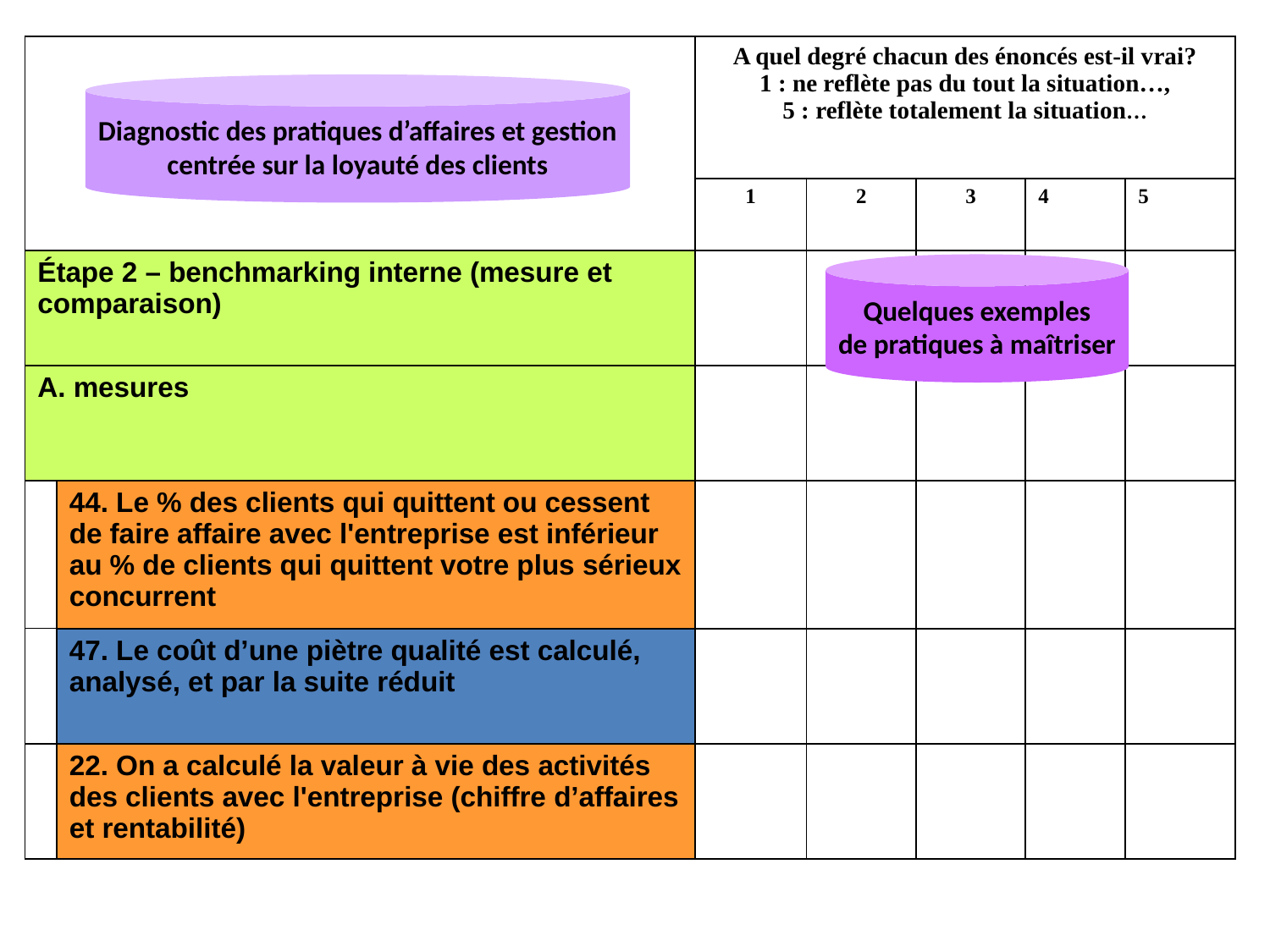

|  |  | A quel degré chacun des énoncés est-il vrai? 1 : ne reflète pas du tout la situation…, 5 : reflète totalement la situation… |  |  |  |  |
| --- | --- | --- | --- | --- | --- | --- |
|  |  | 1 | 2 | 3 | 4 | 5 |
| Étape 2 – benchmarking interne (mesure et comparaison) |  |  |  |  |  |  |
| A. mesures |  |  |  |  |  |  |
|  | 44. Le % des clients qui quittent ou cessent de faire affaire avec l'entreprise est inférieur au % de clients qui quittent votre plus sérieux concurrent |  |  |  |  |  |
|  | 47. Le coût d’une piètre qualité est calculé, analysé, et par la suite réduit |  |  |  |  |  |
|  | 22. On a calculé la valeur à vie des activités des clients avec l'entreprise (chiffre d’affaires et rentabilité) |  |  |  |  |  |
Diagnostic des pratiques d’affaires et gestion
centrée sur la loyauté des clients
Quelques exemples
de pratiques à maîtriser